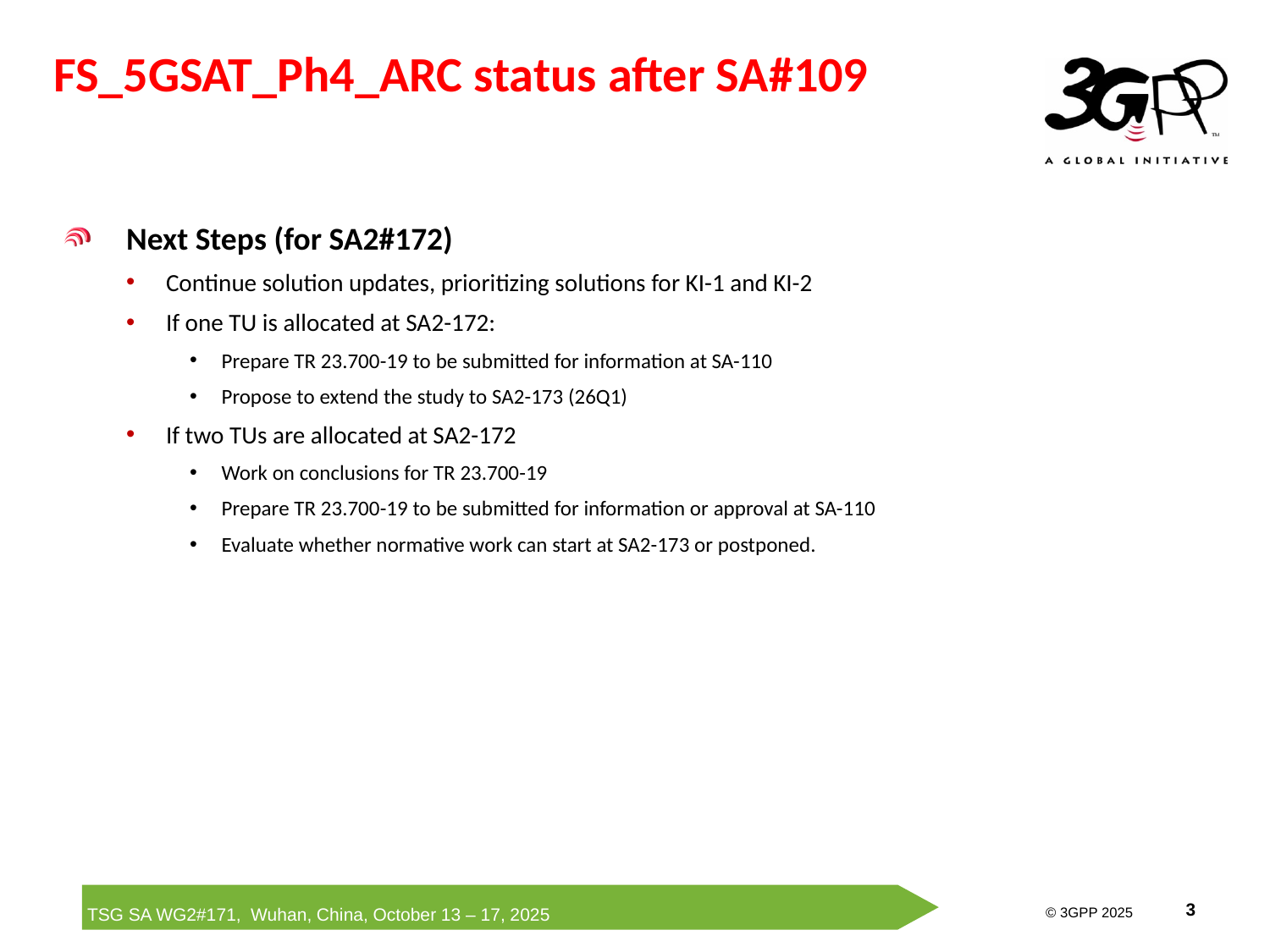

FS_5GSAT_Ph4_ARC status after SA#109
Next Steps (for SA2#172)
Continue solution updates, prioritizing solutions for KI-1 and KI-2
If one TU is allocated at SA2-172:
Prepare TR 23.700-19 to be submitted for information at SA-110
Propose to extend the study to SA2-173 (26Q1)
If two TUs are allocated at SA2-172
Work on conclusions for TR 23.700-19
Prepare TR 23.700-19 to be submitted for information or approval at SA-110
Evaluate whether normative work can start at SA2-173 or postponed.